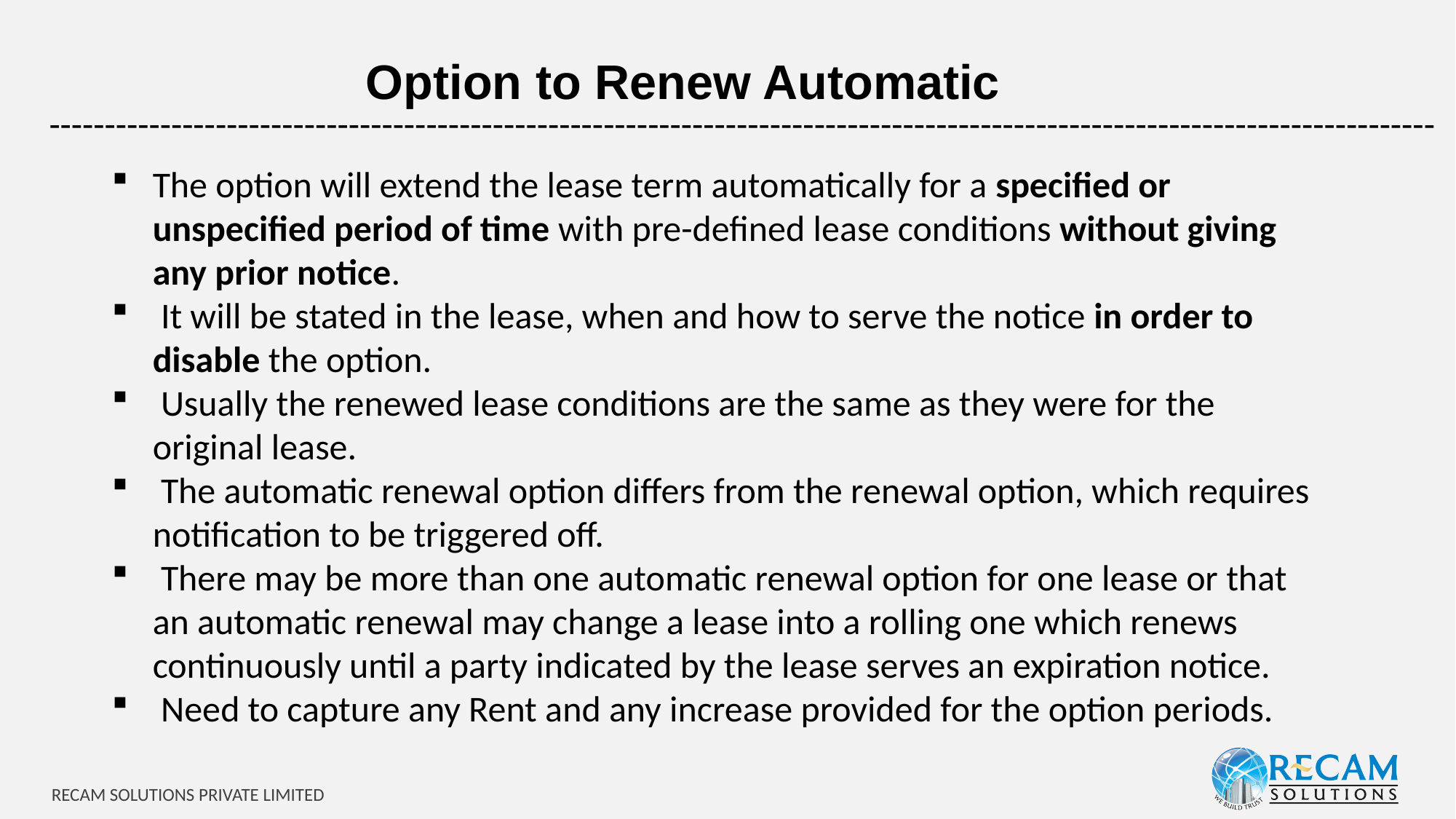

Option to Renew Automatic
-----------------------------------------------------------------------------------------------------------------------------
The option will extend the lease term automatically for a specified or unspecified period of time with pre-defined lease conditions without giving any prior notice.
 It will be stated in the lease, when and how to serve the notice in order to disable the option.
 Usually the renewed lease conditions are the same as they were for the original lease.
 The automatic renewal option differs from the renewal option, which requires notification to be triggered off.
 There may be more than one automatic renewal option for one lease or that an automatic renewal may change a lease into a rolling one which renews continuously until a party indicated by the lease serves an expiration notice.
 Need to capture any Rent and any increase provided for the option periods.

RECAM SOLUTIONS PRIVATE LIMITED